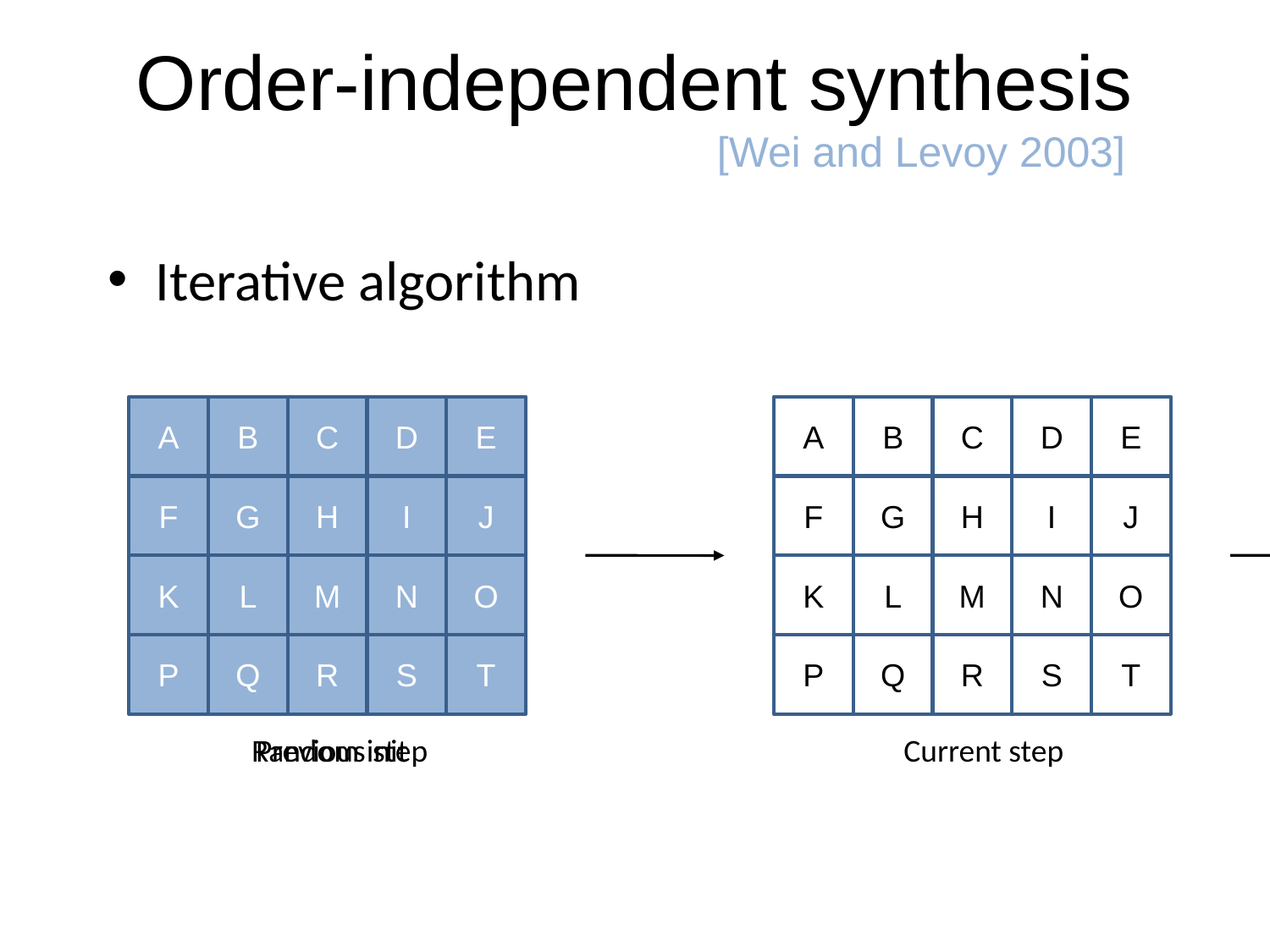

# Order-independent synthesis
[Wei and Levoy 2003]
Iterative algorithm
A
B
C
D
E
F
G
H

I
J
K
L
M
N
O
P
Q
R
S
T
A
B
C
D
E
F
G
H

I
J
K
L
M
N
O
P
Q
R
S
T
A
B
C
D
E
F
G
H

I
J
K
L
M
N
O
P
Q
R
S
T
A
B
C
D
E
F
G
H

I
J
K
L
M
N
O
P
Q
R
S
T
Random init
Previous step
Current step